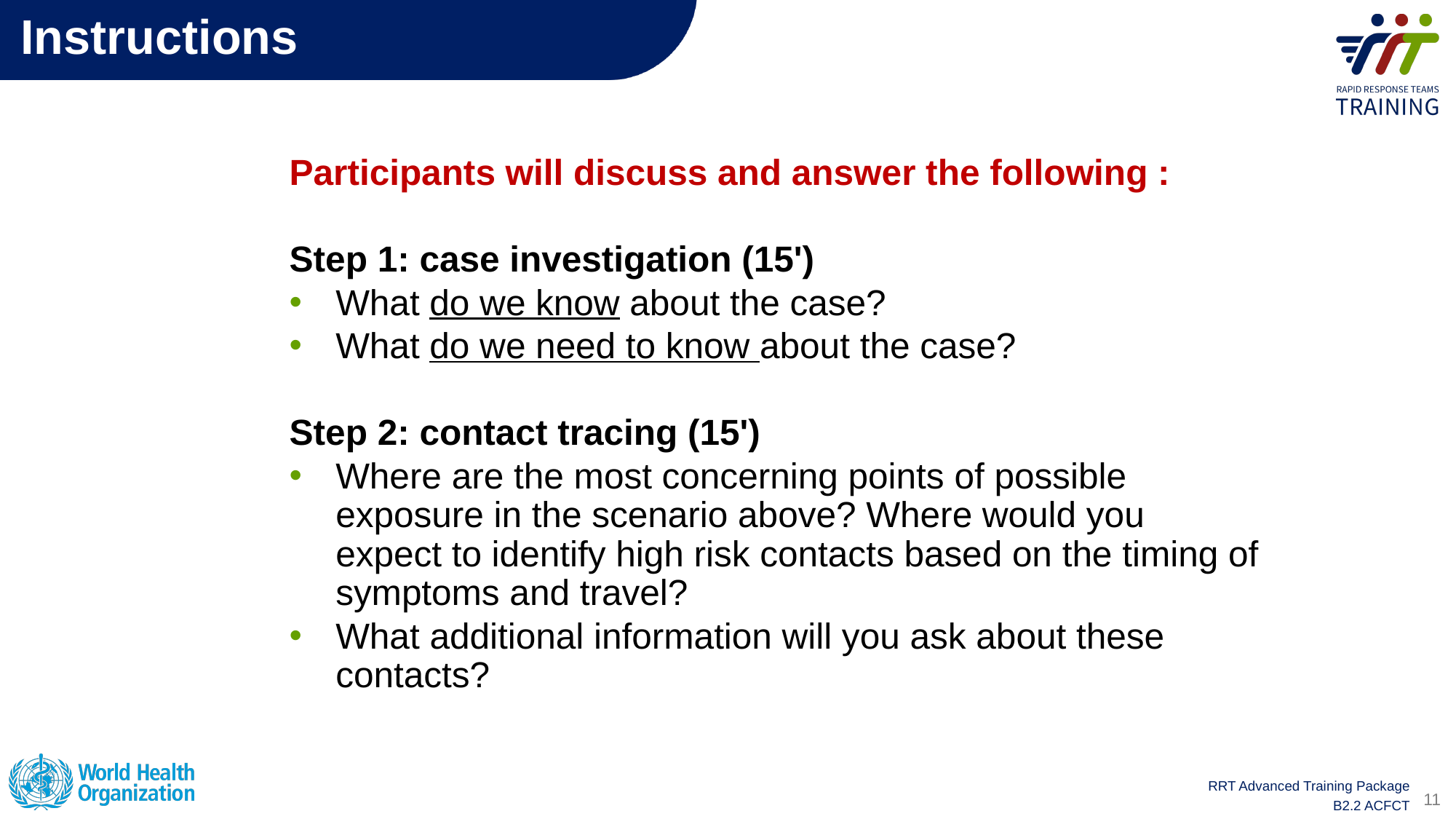

Instructions
Participants will discuss and answer the following :

Step 1: case investigation (15')
What do we know about the case?
What do we need to know about the case?

Step 2: contact tracing (15')
Where are the most concerning points of possible exposure in the scenario above? Where would you expect to identify high risk contacts based on the timing of symptoms and travel?
What additional information will you ask about these contacts?